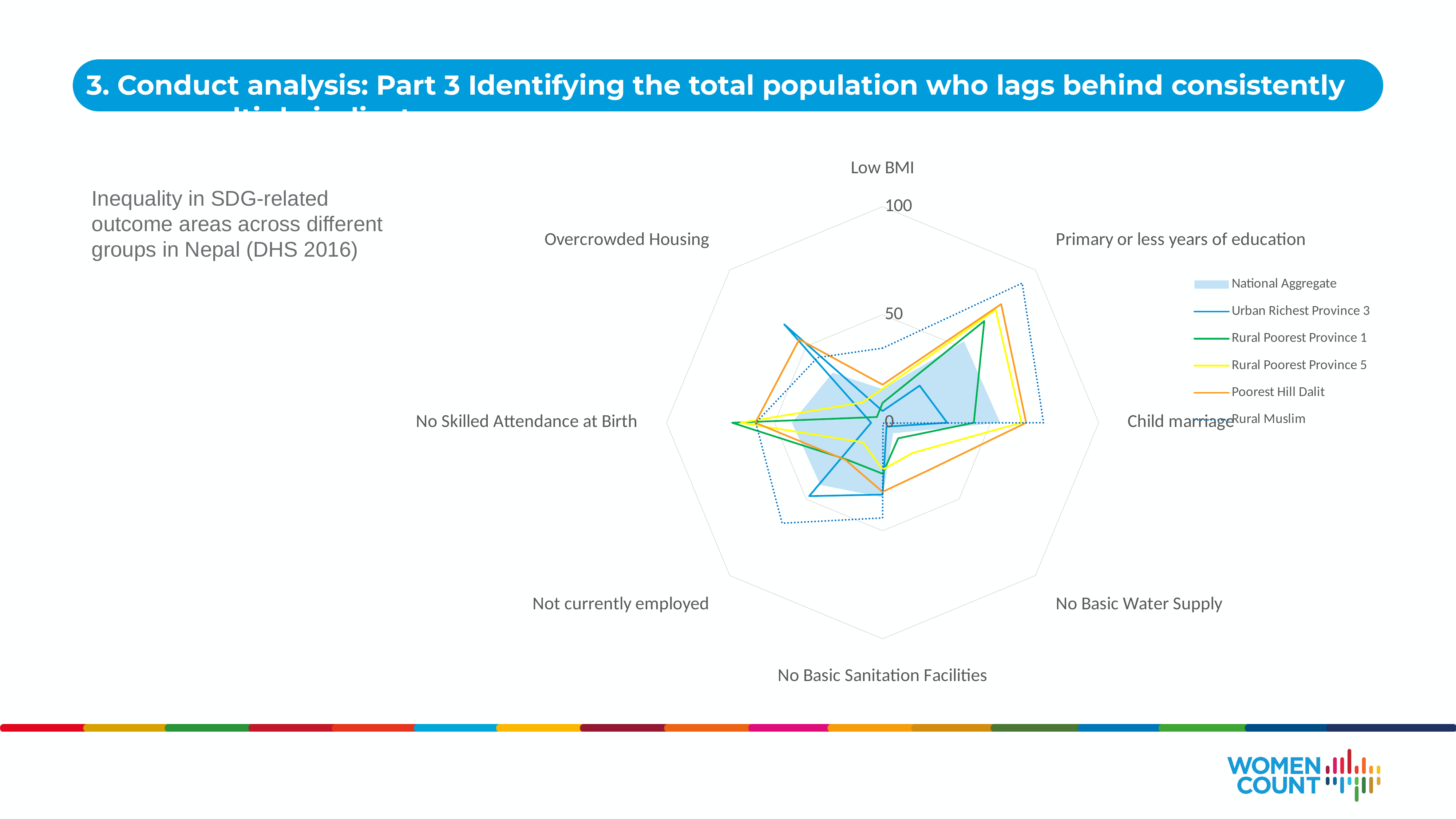

3. Conduct analysis: Part 3 Identifying the total population who lags behind consistently across multiple indicators

### Chart

| Category | National Aggregate | Urban Richest Province 3 | Rural Poorest Province 1  | Rural Poorest Province 5 | Poorest Hill Dalit | Rural Muslim |
|---|---|---|---|---|---|---|
| Low BMI | 15.59 | 5.42 | 9.19 | 15.67 | 17.61 | 34.52 |
| Primary or less years of education | 53.27 | 24.27 | 66.56 | 74.01 | 77.62 | 91.35 |
| Child marriage  | 54.41 | 29.89 | 42.22 | 64.27 | 66.44 | 74.48 |
| No Basic Water Supply | 6.89 | 2.55 | 10.2 | 19.74 | 30.77 | 0.28 |
| No Basic Sanitation Facilities | 34.45 | 33.26 | 23.61 | 21.73 | 31.99 | 44.06 |
| Not currently employed | 40.68 | 48.03 | 23.94 | 12.83 | 24.32 | 65.75 |
| No Skilled Attendance at Birth | 41.96 | 5.3 | 69.63 | 65.76 | 58.89 | 58.68 |
| Overcrowded Housing | 32.68 | 64.34 | 3.74 | 13.24 | 54.53 | 42.62 |
Inequality in SDG-related outcome areas across different groups in Nepal (DHS 2016)